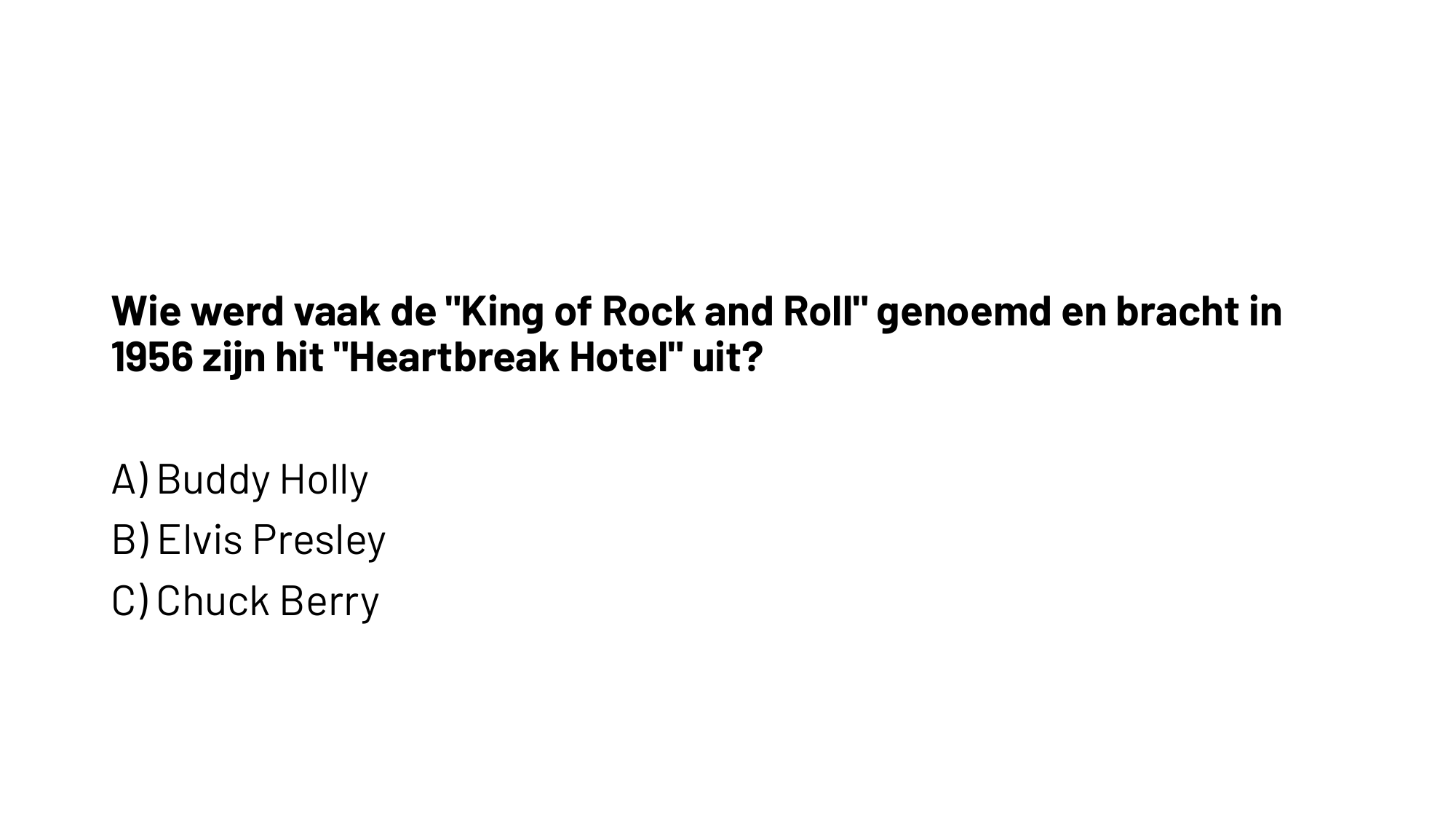

Wie werd vaak de "King of Rock and Roll" genoemd en bracht in 1956 zijn hit "Heartbreak Hotel" uit?

A) Buddy Holly
B) Elvis Presley
C) Chuck Berry